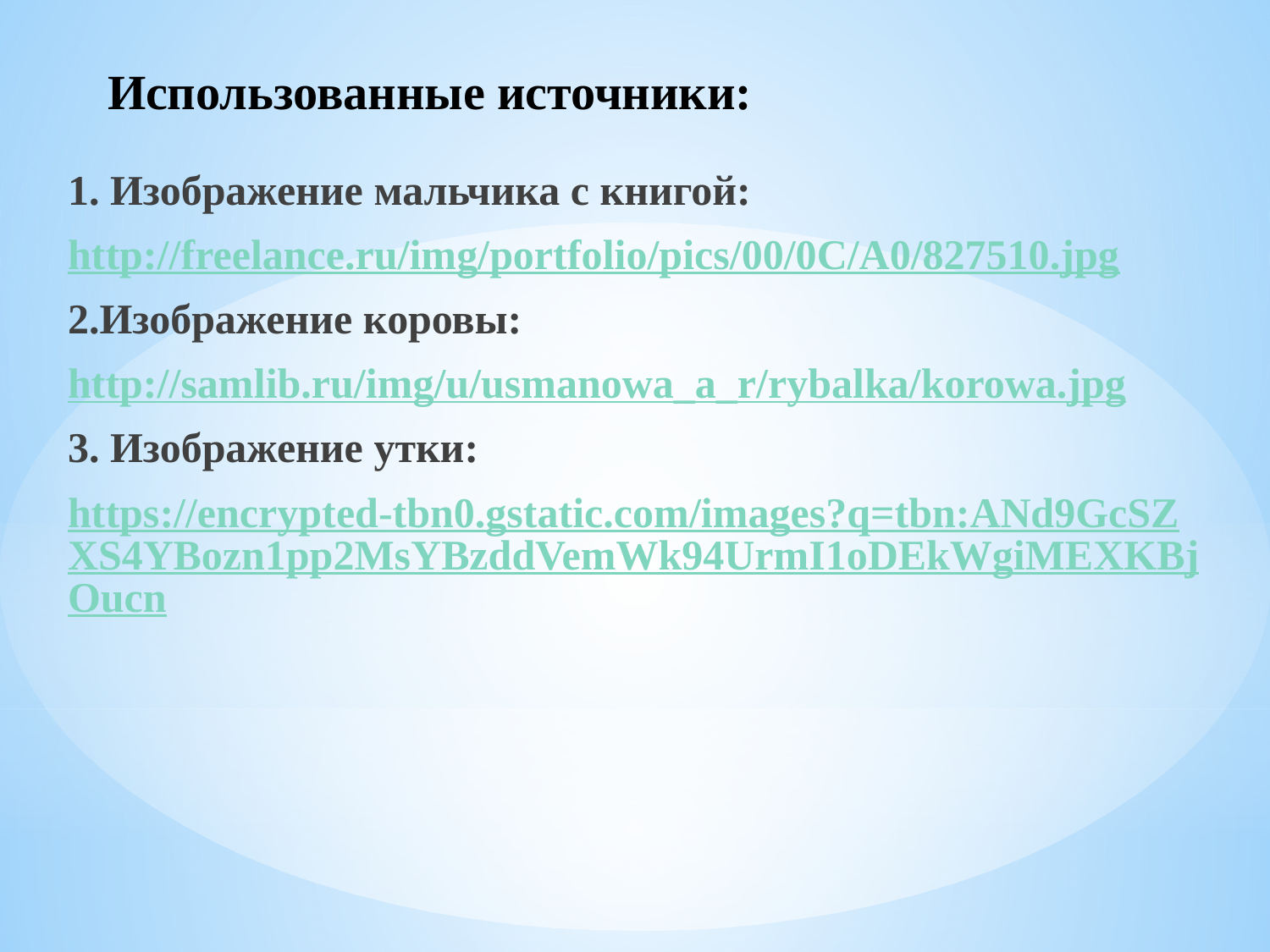

# Использованные источники:
1. Изображение мальчика с книгой:
http://freelance.ru/img/portfolio/pics/00/0C/A0/827510.jpg
2.Изображение коровы:
http://samlib.ru/img/u/usmanowa_a_r/rybalka/korowa.jpg
3. Изображение утки:
https://encrypted-tbn0.gstatic.com/images?q=tbn:ANd9GcSZXS4YBozn1pp2MsYBzddVemWk94UrmI1oDEkWgiMEXKBjOucn